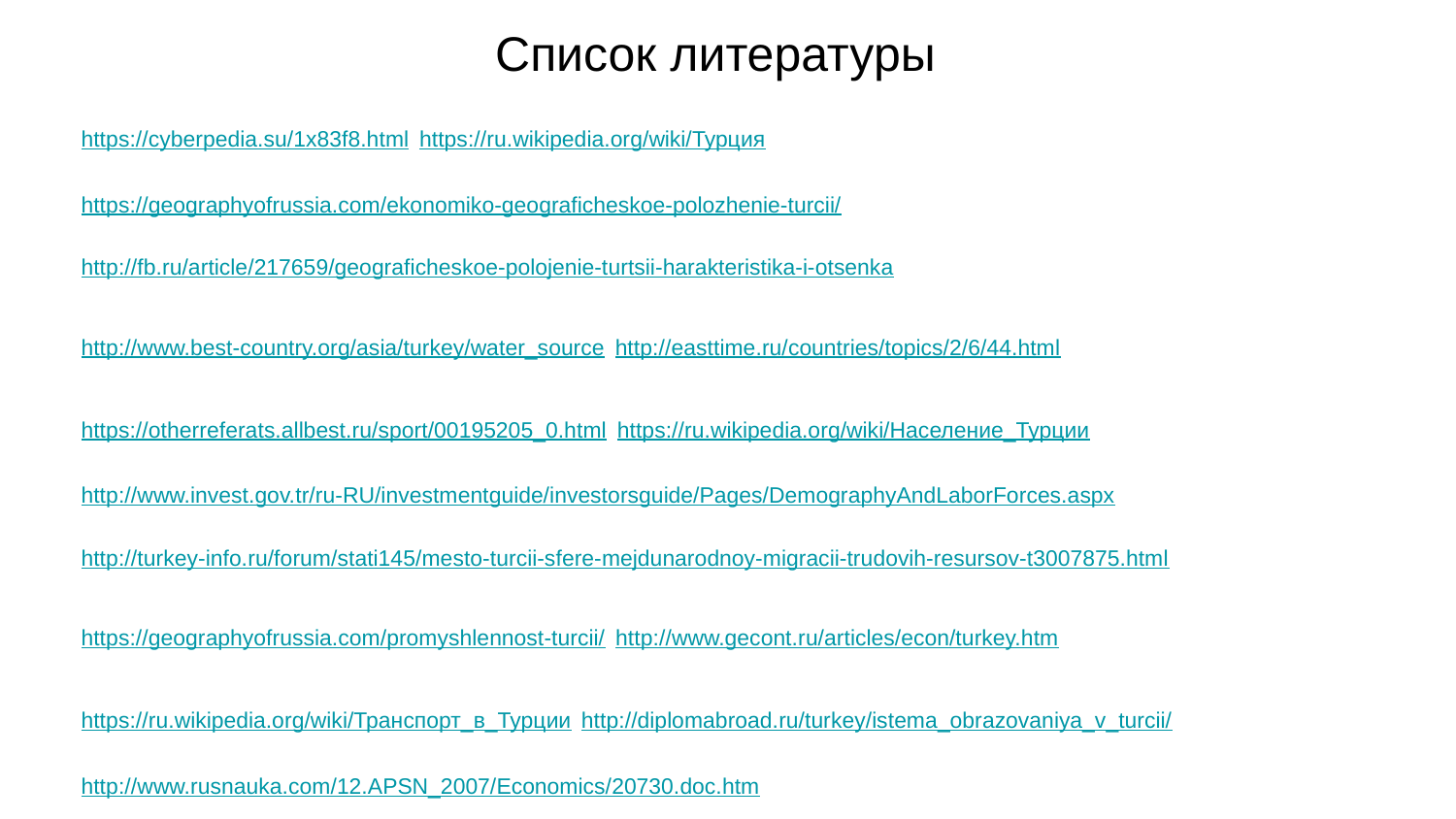

# Список литературы
https://cyberpedia.su/1x83f8.html https://ru.wikipedia.org/wiki/Турция
https://geographyofrussia.com/ekonomiko-geograficheskoe-polozhenie-turcii/
http://fb.ru/article/217659/geograficheskoe-polojenie-turtsii-harakteristika-i-otsenka
http://www.best-country.org/asia/turkey/water_source http://easttime.ru/countries/topics/2/6/44.html
https://otherreferats.allbest.ru/sport/00195205_0.html https://ru.wikipedia.org/wiki/Население_Турции
http://www.invest.gov.tr/ru-RU/investmentguide/investorsguide/Pages/DemographyAndLaborForces.aspx
http://turkey-info.ru/forum/stati145/mesto-turcii-sfere-mejdunarodnoy-migracii-trudovih-resursov-t3007875.html
https://geographyofrussia.com/promyshlennost-turcii/ http://www.gecont.ru/articles/econ/turkey.htm
https://ru.wikipedia.org/wiki/Транспорт_в_Турции http://diplomabroad.ru/turkey/istema_obrazovaniya_v_turcii/
http://www.rusnauka.com/12.APSN_2007/Economics/20730.doc.htm